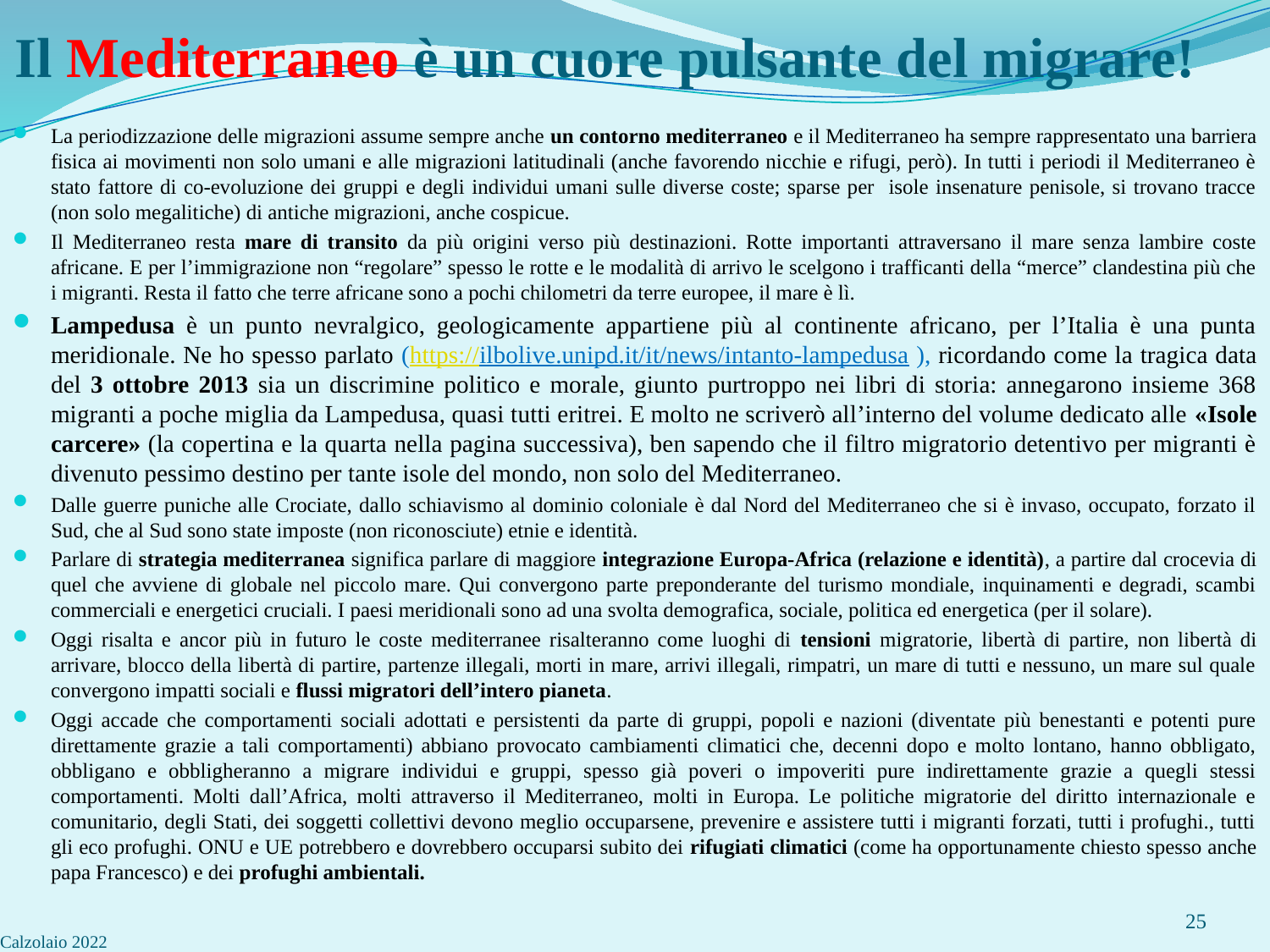

# Il Mediterraneo è un cuore pulsante del migrare!
La periodizzazione delle migrazioni assume sempre anche un contorno mediterraneo e il Mediterraneo ha sempre rappresentato una barriera fisica ai movimenti non solo umani e alle migrazioni latitudinali (anche favorendo nicchie e rifugi, però). In tutti i periodi il Mediterraneo è stato fattore di co-evoluzione dei gruppi e degli individui umani sulle diverse coste; sparse per  isole insenature penisole, si trovano tracce (non solo megalitiche) di antiche migrazioni, anche cospicue.
Il Mediterraneo resta mare di transito da più origini verso più destinazioni. Rotte importanti attraversano il mare senza lambire coste africane. E per l’immigrazione non “regolare” spesso le rotte e le modalità di arrivo le scelgono i trafficanti della “merce” clandestina più che i migranti. Resta il fatto che terre africane sono a pochi chilometri da terre europee, il mare è lì.
Lampedusa è un punto nevralgico, geologicamente appartiene più al continente africano, per l’Italia è una punta meridionale. Ne ho spesso parlato (https://ilbolive.unipd.it/it/news/intanto-lampedusa ), ricordando come la tragica data del 3 ottobre 2013 sia un discrimine politico e morale, giunto purtroppo nei libri di storia: annegarono insieme 368 migranti a poche miglia da Lampedusa, quasi tutti eritrei. E molto ne scriverò all’interno del volume dedicato alle «Isole carcere» (la copertina e la quarta nella pagina successiva), ben sapendo che il filtro migratorio detentivo per migranti è divenuto pessimo destino per tante isole del mondo, non solo del Mediterraneo.
Dalle guerre puniche alle Crociate, dallo schiavismo al dominio coloniale è dal Nord del Mediterraneo che si è invaso, occupato, forzato il Sud, che al Sud sono state imposte (non riconosciute) etnie e identità.
Parlare di strategia mediterranea significa parlare di maggiore integrazione Europa-Africa (relazione e identità), a partire dal crocevia di quel che avviene di globale nel piccolo mare. Qui convergono parte preponderante del turismo mondiale, inquinamenti e degradi, scambi commerciali e energetici cruciali. I paesi meridionali sono ad una svolta demografica, sociale, politica ed energetica (per il solare).
Oggi risalta e ancor più in futuro le coste mediterranee risalteranno come luoghi di tensioni migratorie, libertà di partire, non libertà di arrivare, blocco della libertà di partire, partenze illegali, morti in mare, arrivi illegali, rimpatri, un mare di tutti e nessuno, un mare sul quale convergono impatti sociali e flussi migratori dell’intero pianeta.
Oggi accade che comportamenti sociali adottati e persistenti da parte di gruppi, popoli e nazioni (diventate più benestanti e potenti pure direttamente grazie a tali comportamenti) abbiano provocato cambiamenti climatici che, decenni dopo e molto lontano, hanno obbligato, obbligano e obbligheranno a migrare individui e gruppi, spesso già poveri o impoveriti pure indirettamente grazie a quegli stessi comportamenti. Molti dall’Africa, molti attraverso il Mediterraneo, molti in Europa. Le politiche migratorie del diritto internazionale e comunitario, degli Stati, dei soggetti collettivi devono meglio occuparsene, prevenire e assistere tutti i migranti forzati, tutti i profughi., tutti gli eco profughi. ONU e UE potrebbero e dovrebbero occuparsi subito dei rifugiati climatici (come ha opportunamente chiesto spesso anche papa Francesco) e dei profughi ambientali.
25
Calzolaio 2022